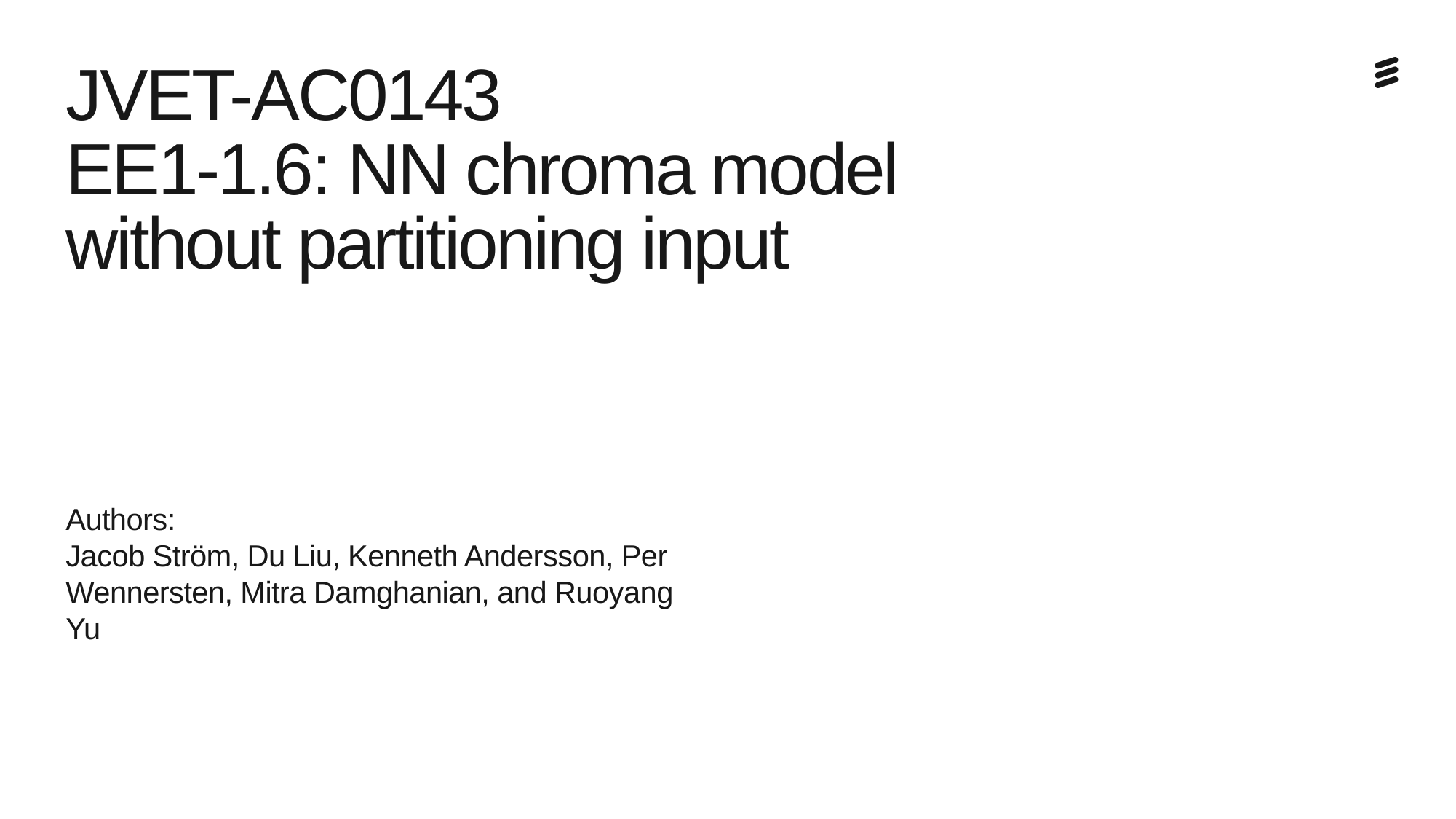

# JVET-AC0143 EE1-1.6: NN chroma model without partitioning input
Authors:
Jacob Ström, Du Liu, Kenneth Andersson, Per Wennersten, Mitra Damghanian, and Ruoyang Yu